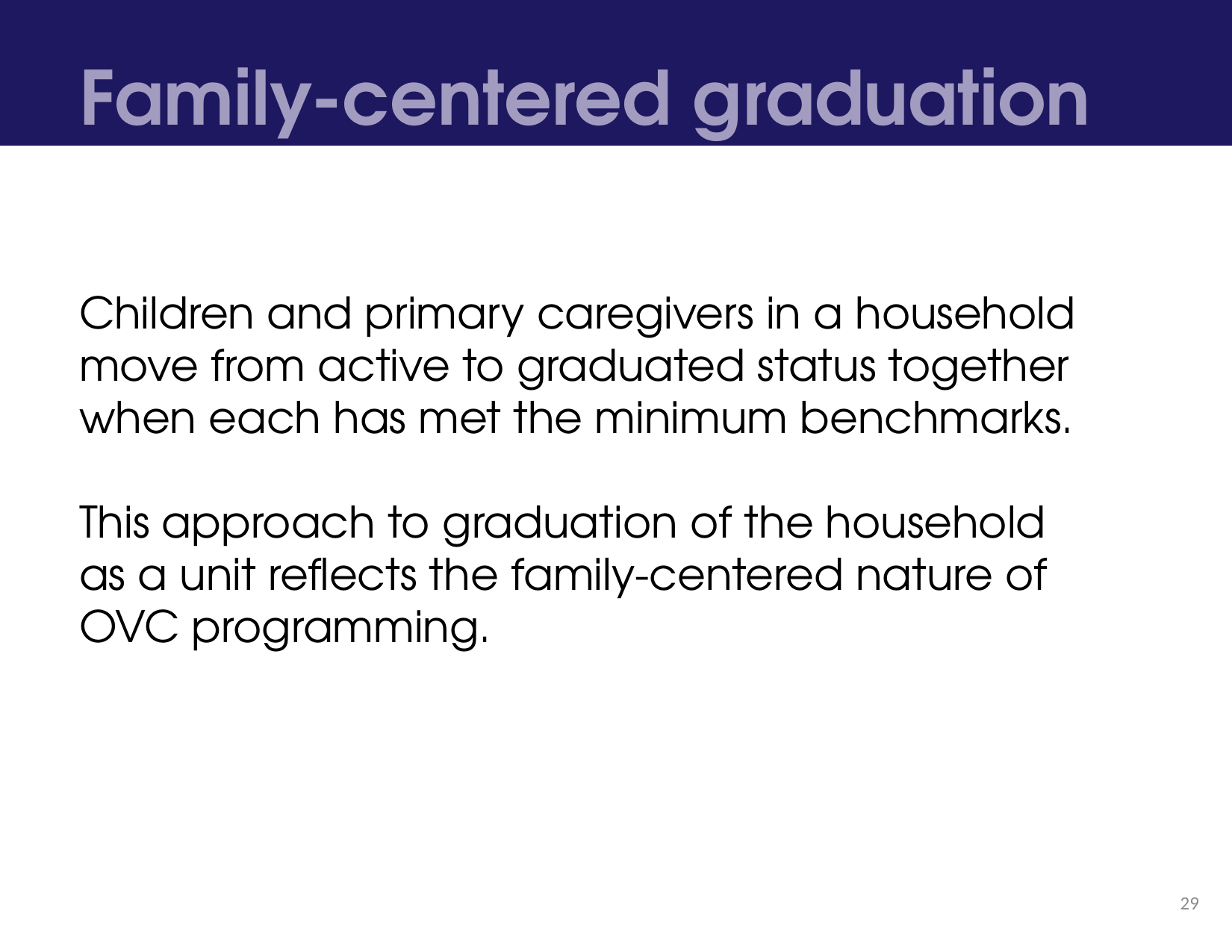

# Family-centered graduation
Children and primary caregivers in a household move from active to graduated status together when each has met the minimum benchmarks.

This approach to graduation of the household as a unit reflects the family-centered nature of OVC programming.

29